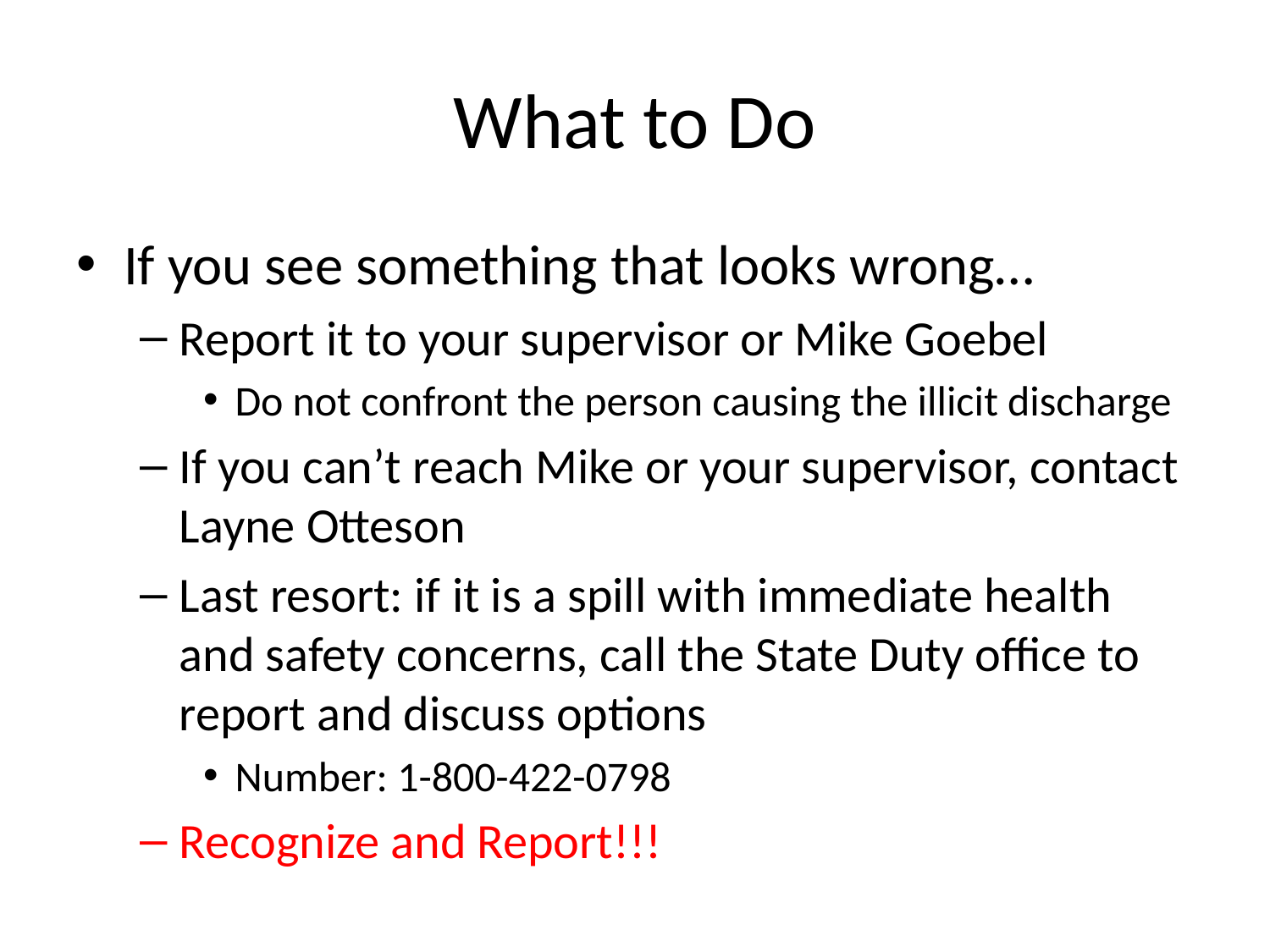

# What to Do
If you see something that looks wrong…
Report it to your supervisor or Mike Goebel
Do not confront the person causing the illicit discharge
If you can’t reach Mike or your supervisor, contact Layne Otteson
Last resort: if it is a spill with immediate health and safety concerns, call the State Duty office to report and discuss options
Number: 1-800-422-0798
Recognize and Report!!!